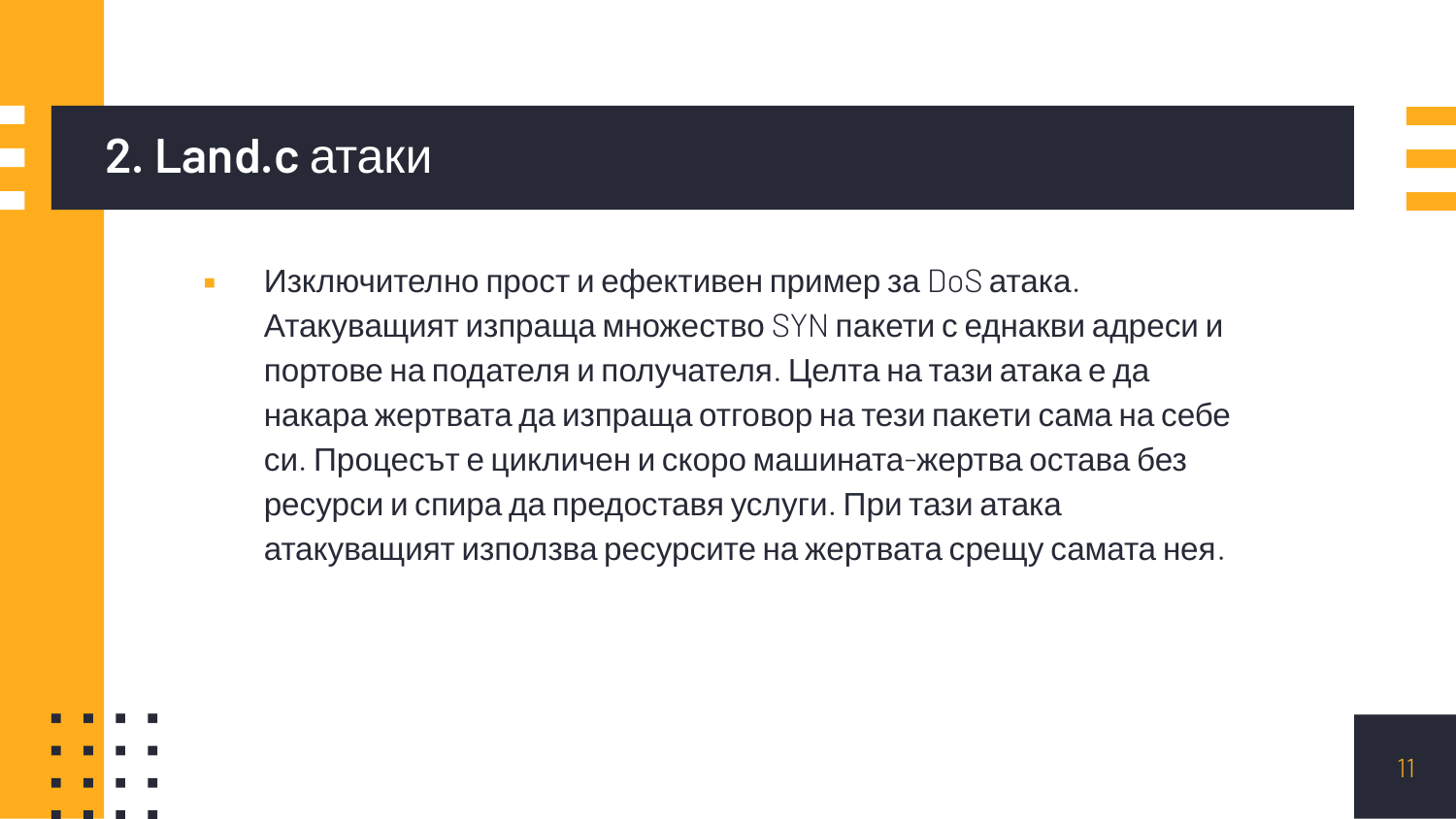

# 2. Land.c атаки
Изключително прост и ефективен пример за DoS атака. Атакуващият изпраща множество SYN пакети с еднакви адреси и портове на подателя и получателя. Целта на тази атака е да накара жертвата да изпраща отговор на тези пакети сама на себе си. Процесът е цикличен и скоро машината-жертва остава без ресурси и спира да предоставя услуги. При тази атака атакуващият използва ресурсите на жертвата срещу самата нея.
11